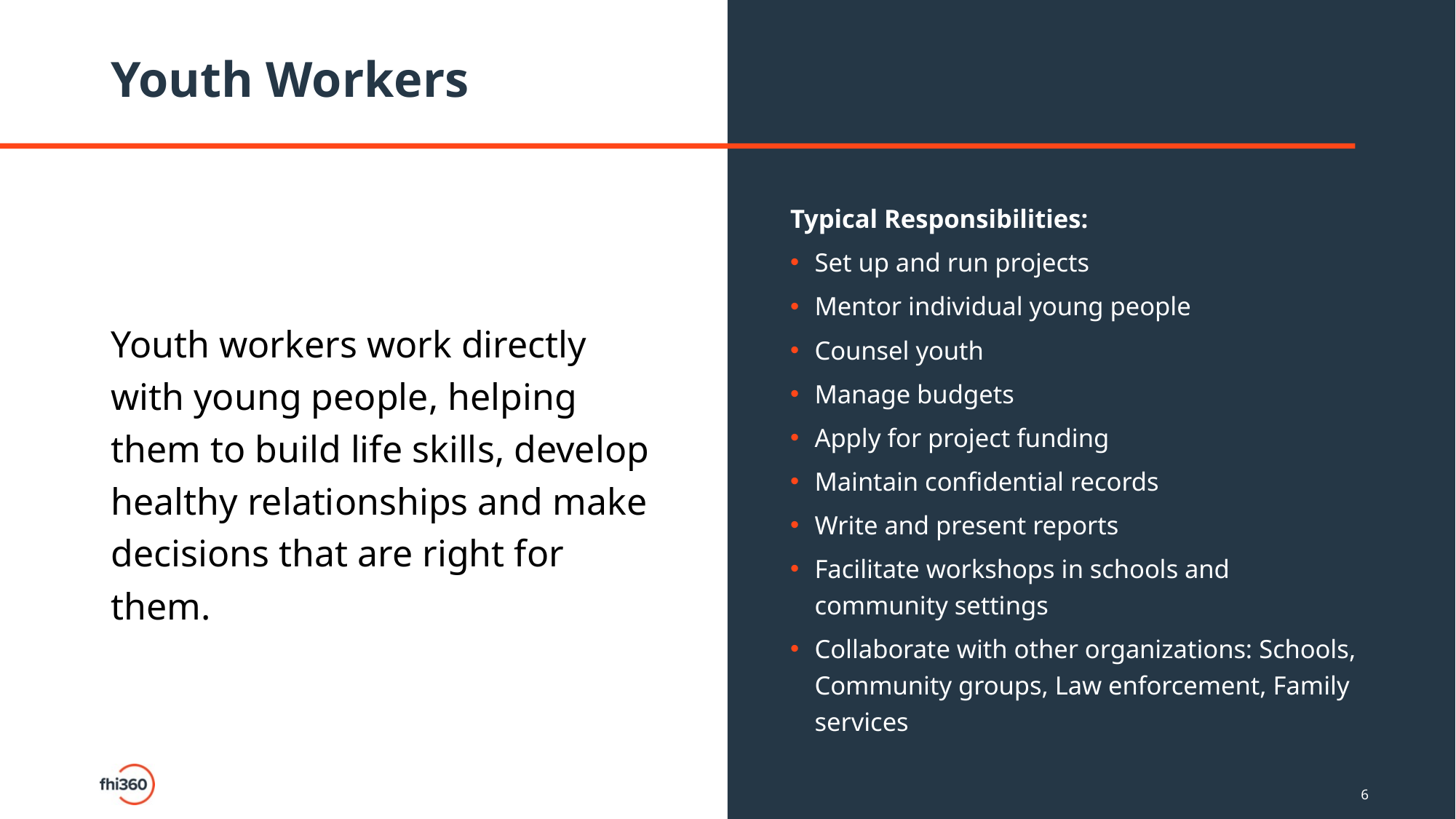

# Youth Workers
Typical Responsibilities:
Set up and run projects
Mentor individual young people
Counsel youth
Manage budgets
Apply for project funding
Maintain confidential records
Write and present reports
Facilitate workshops in schools and community settings
Collaborate with other organizations: Schools, Community groups, Law enforcement, Family services
Youth workers work directly with young people, helping them to build life skills, develop healthy relationships and make decisions that are right for them.